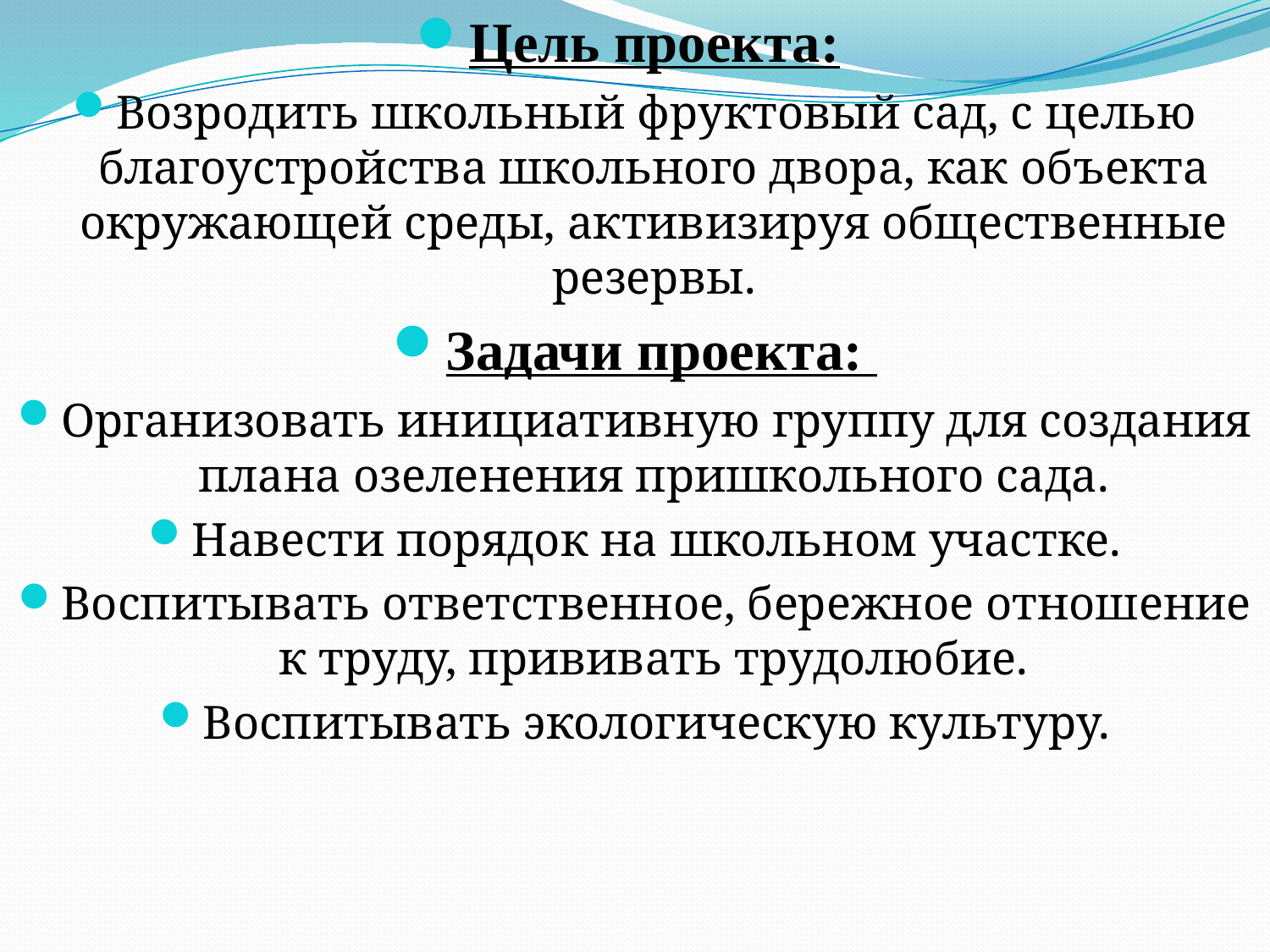

#
Цель проекта:
Возродить школьный фруктовый сад, с целью благоустройства школьного двора, как объекта окружающей среды, активизируя общественные резервы.
Задачи проекта:
Организовать инициативную группу для создания плана озеленения пришкольного сада.
Навести порядок на школьном участке.
Воспитывать ответственное, бережное отношение к труду, прививать трудолюбие.
Воспитывать экологическую культуру.